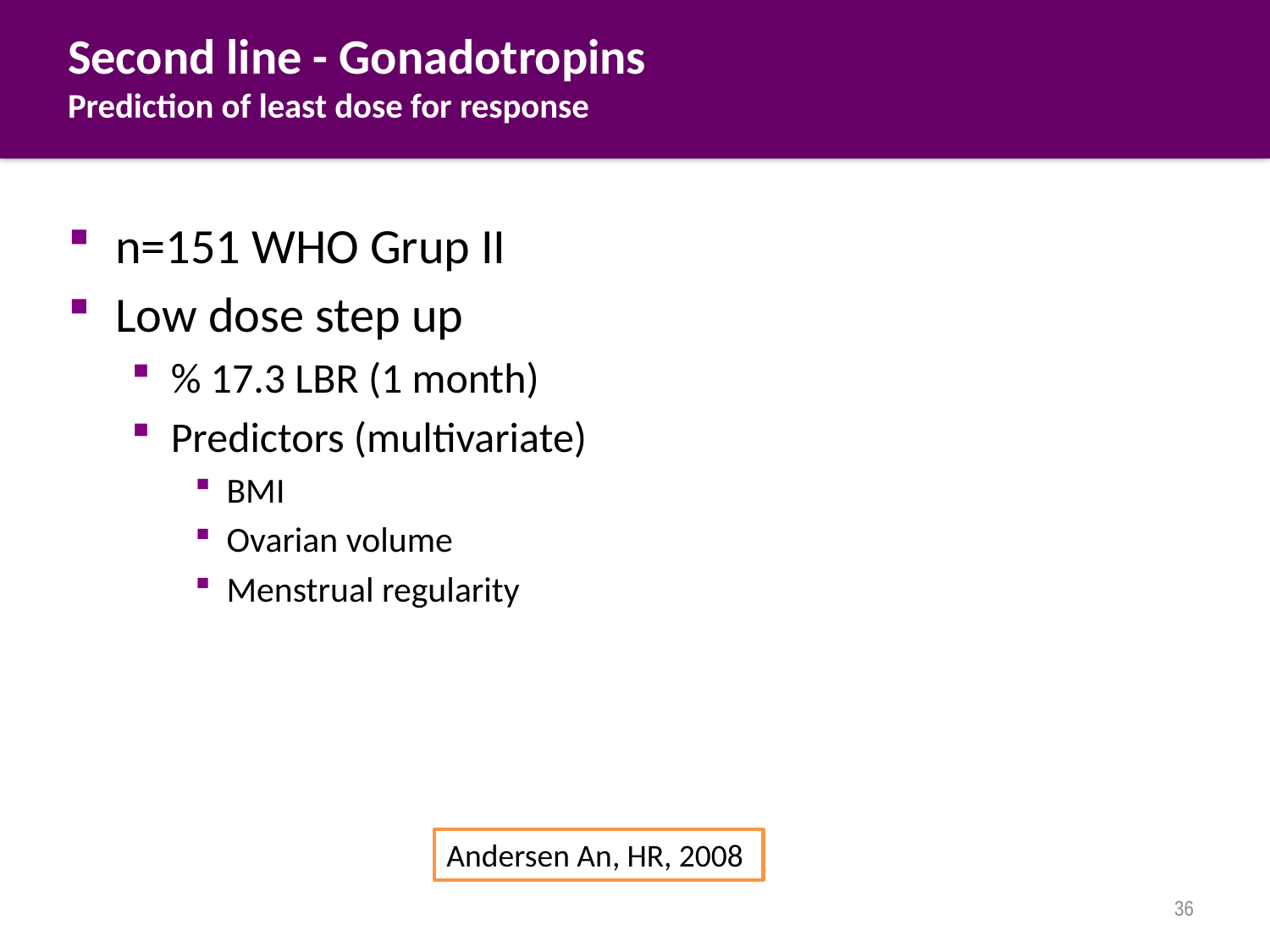

# Second line - Gonadotropins Prediction of least dose for response
n=151 WHO Grup II
Low dose step up
% 17.3 LBR (1 month)
Predictors (multivariate)
BMI
Ovarian volume
Menstrual regularity
Andersen An, HR, 2008
36